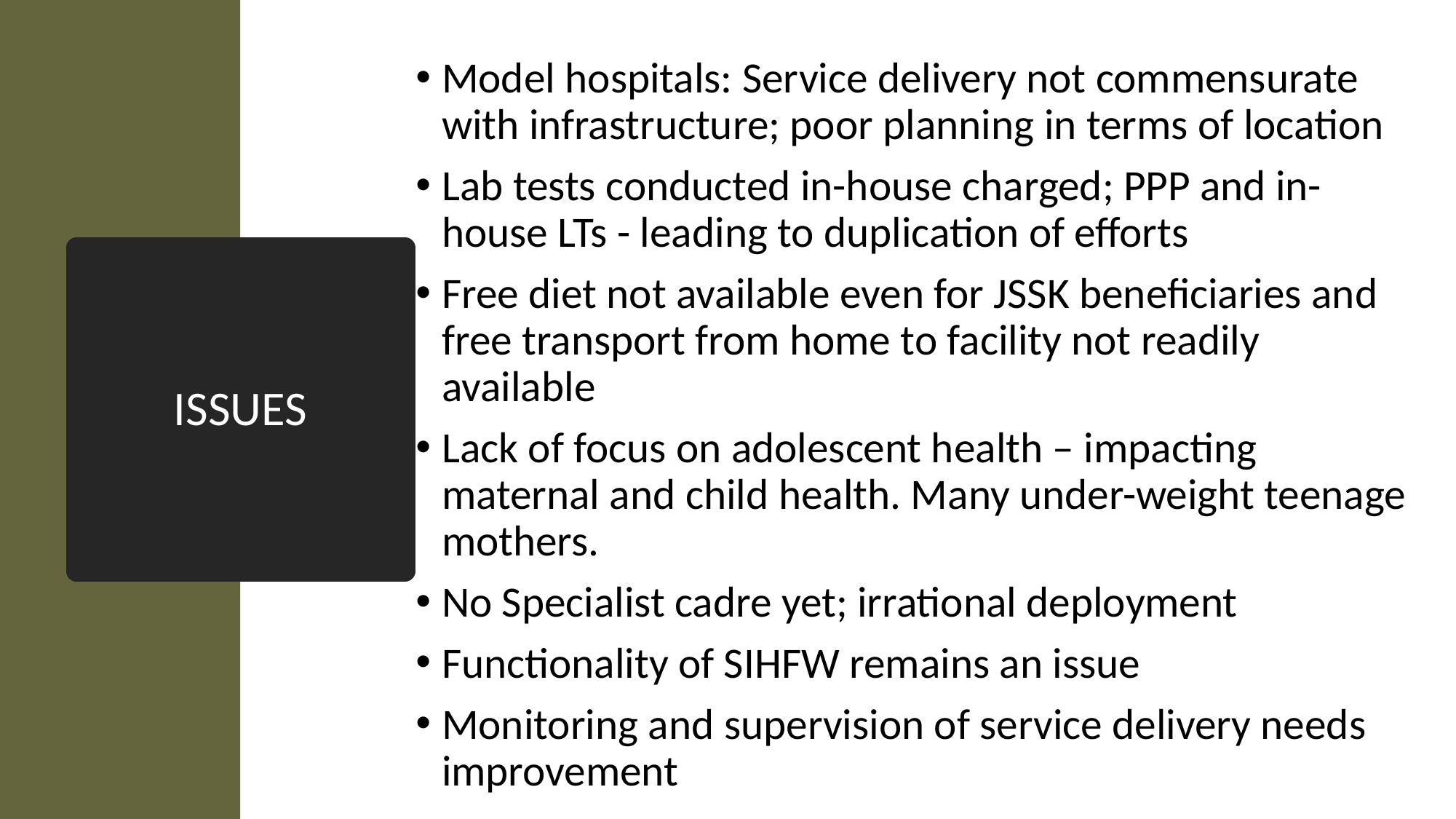

Model hospitals: Service delivery not commensurate with infrastructure; poor planning in terms of location
Lab tests conducted in-house charged; PPP and in-house LTs - leading to duplication of efforts
Free diet not available even for JSSK beneficiaries and  free transport from home to facility not readily available
Lack of focus on adolescent health – impacting maternal and child health. Many under-weight teenage mothers.
No Specialist cadre yet; irrational deployment
Functionality of SIHFW remains an issue
Monitoring and supervision of service delivery needs improvement

# ISSUES